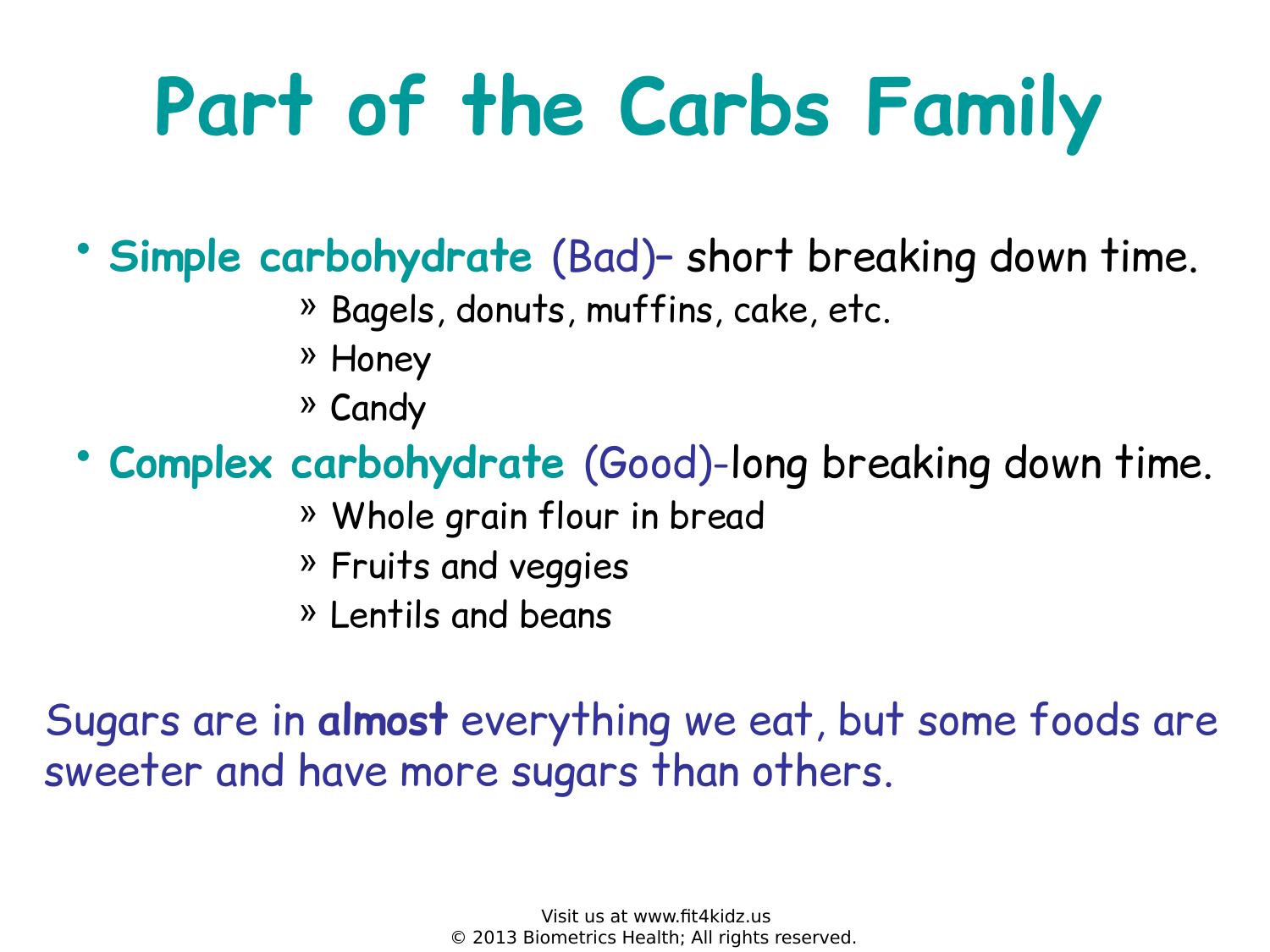

# Part of the Carbs Family
 Simple carbohydrate (Bad)– short breaking down time.
Bagels, donuts, muffins, cake, etc.
Honey
Candy
 Complex carbohydrate (Good)-long breaking down time.
Whole grain flour in bread
Fruits and veggies
Lentils and beans

Sugars are in almost everything we eat, but some foods are sweeter and have more sugars than others.

Visit us at www.fit4kidz.us
© 2013 Biometrics Health; All rights reserved.